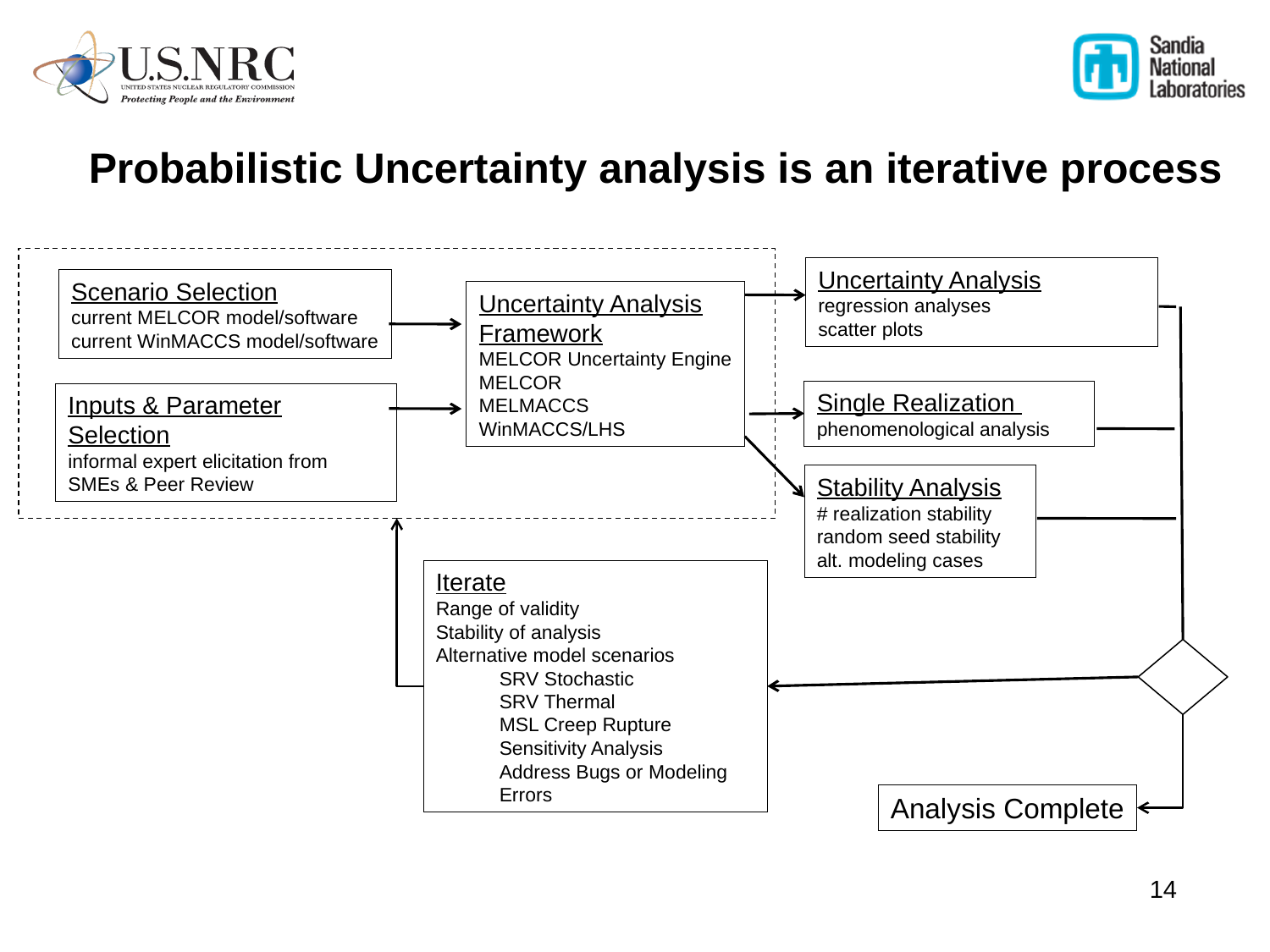

Probabilistic Uncertainty analysis is an iterative process

Uncertainty Analysis
regression analyses
scatter plots
Scenario Selection
current MELCOR model/software
current WinMACCS model/software
Uncertainty Analysis
Framework
MELCOR Uncertainty Engine
MELCOR
MELMACCS
WinMACCS/LHS
Single Realization  phenomenological analysis
Inputs & Parameter Selection
informal expert elicitation from SMEs & Peer Review
Stability Analysis
# realization stability
random seed stability
alt. modeling cases
Iterate
Range of validity
Stability of analysis
Alternative model scenarios
SRV Stochastic
SRV Thermal
MSL Creep Rupture
Sensitivity Analysis
Address Bugs or Modeling Errors

Analysis Complete
14